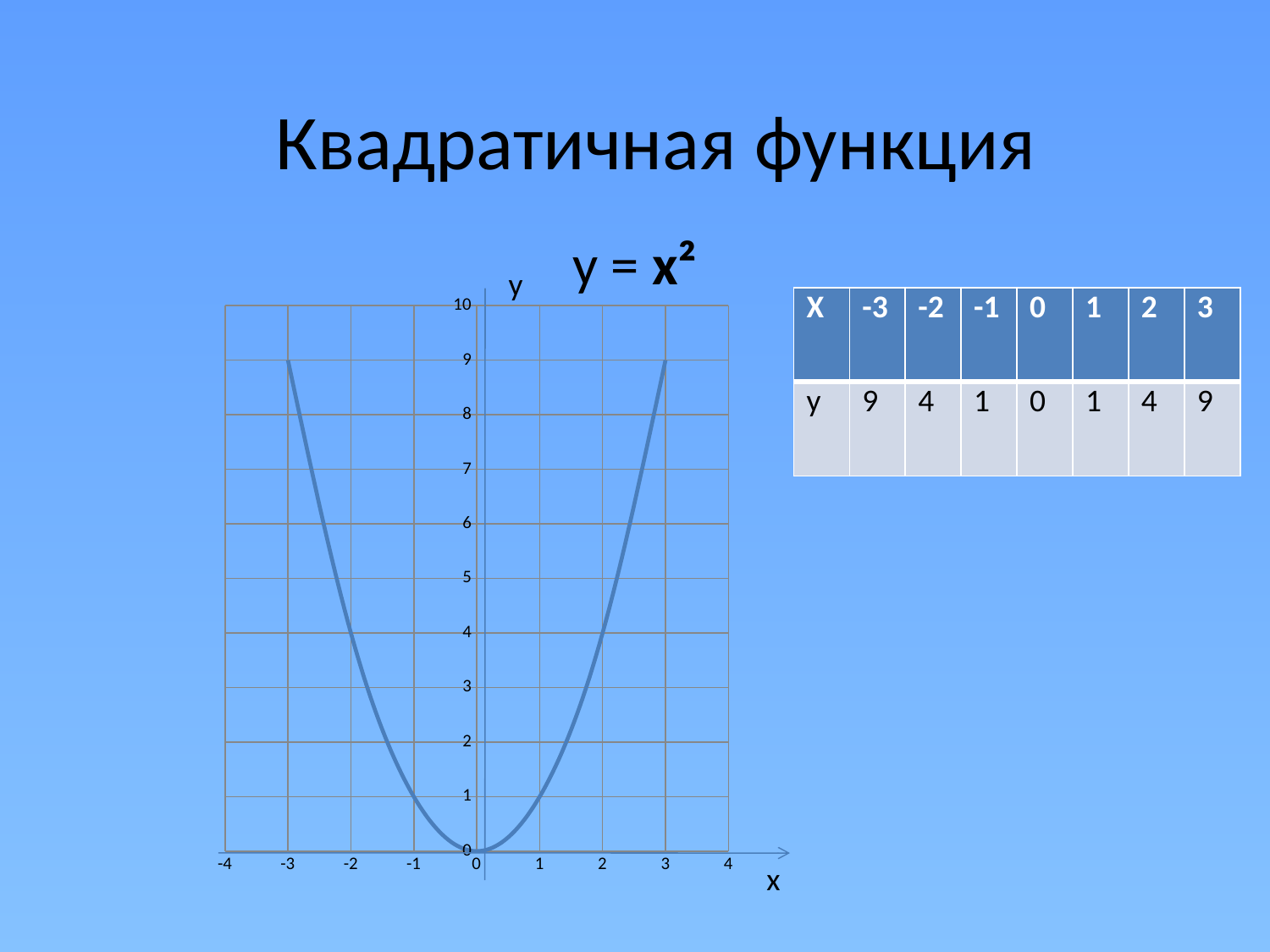

Квадратичная функция
y = x²
y

### Chart

| Category | у |
|---|---|
x
| X | -3 | -2 | -1 | 0 | 1 | 2 | 3 |
| --- | --- | --- | --- | --- | --- | --- | --- |
| y | 9 | 4 | 1 | 0 | 1 | 4 | 9 |